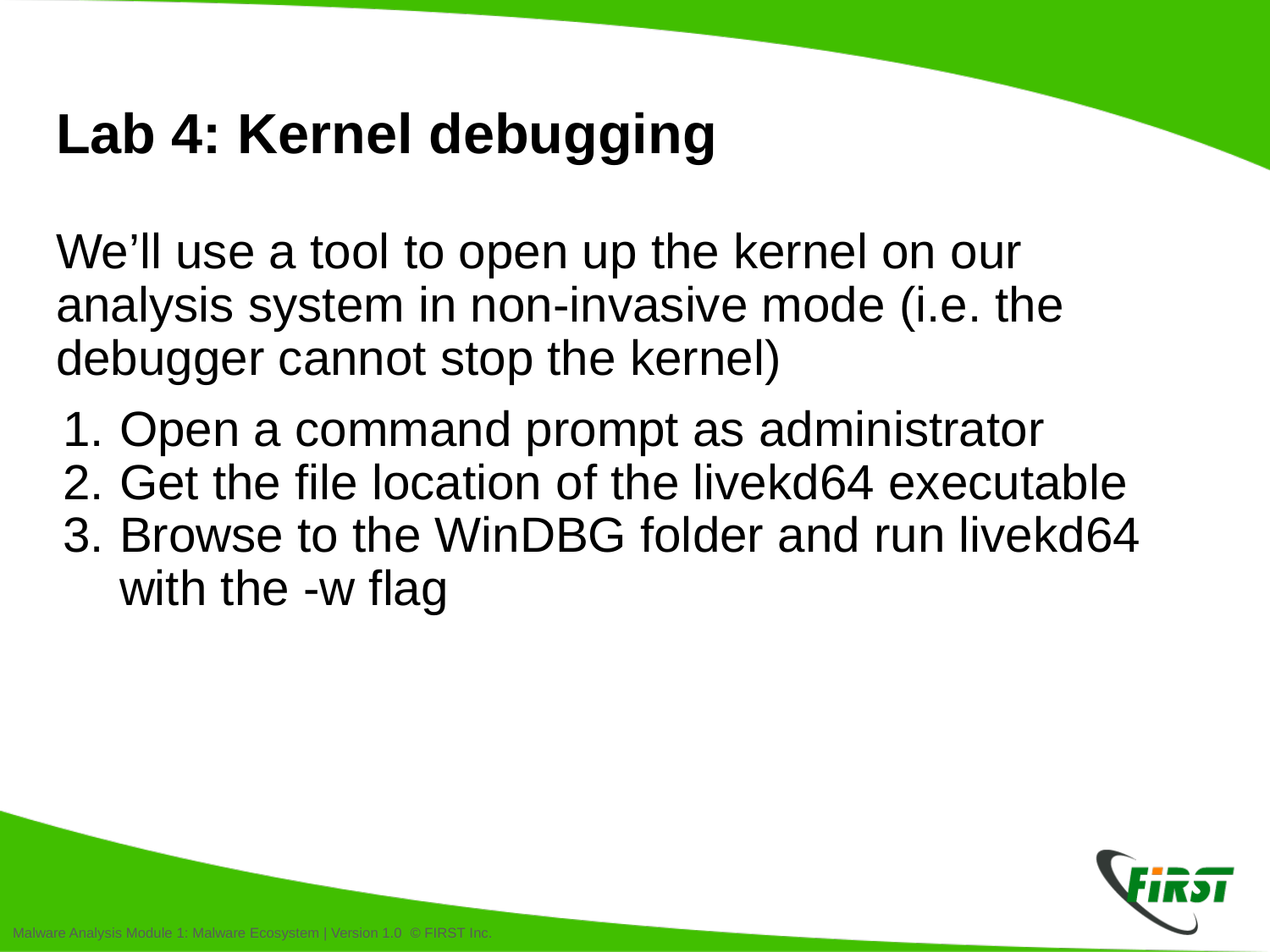

# Lab 4: Kernel debugging
We’ll use a tool to open up the kernel on our analysis system in non-invasive mode (i.e. the debugger cannot stop the kernel)
Open a command prompt as administrator
Get the file location of the livekd64 executable
Browse to the WinDBG folder and run livekd64 with the -w flag